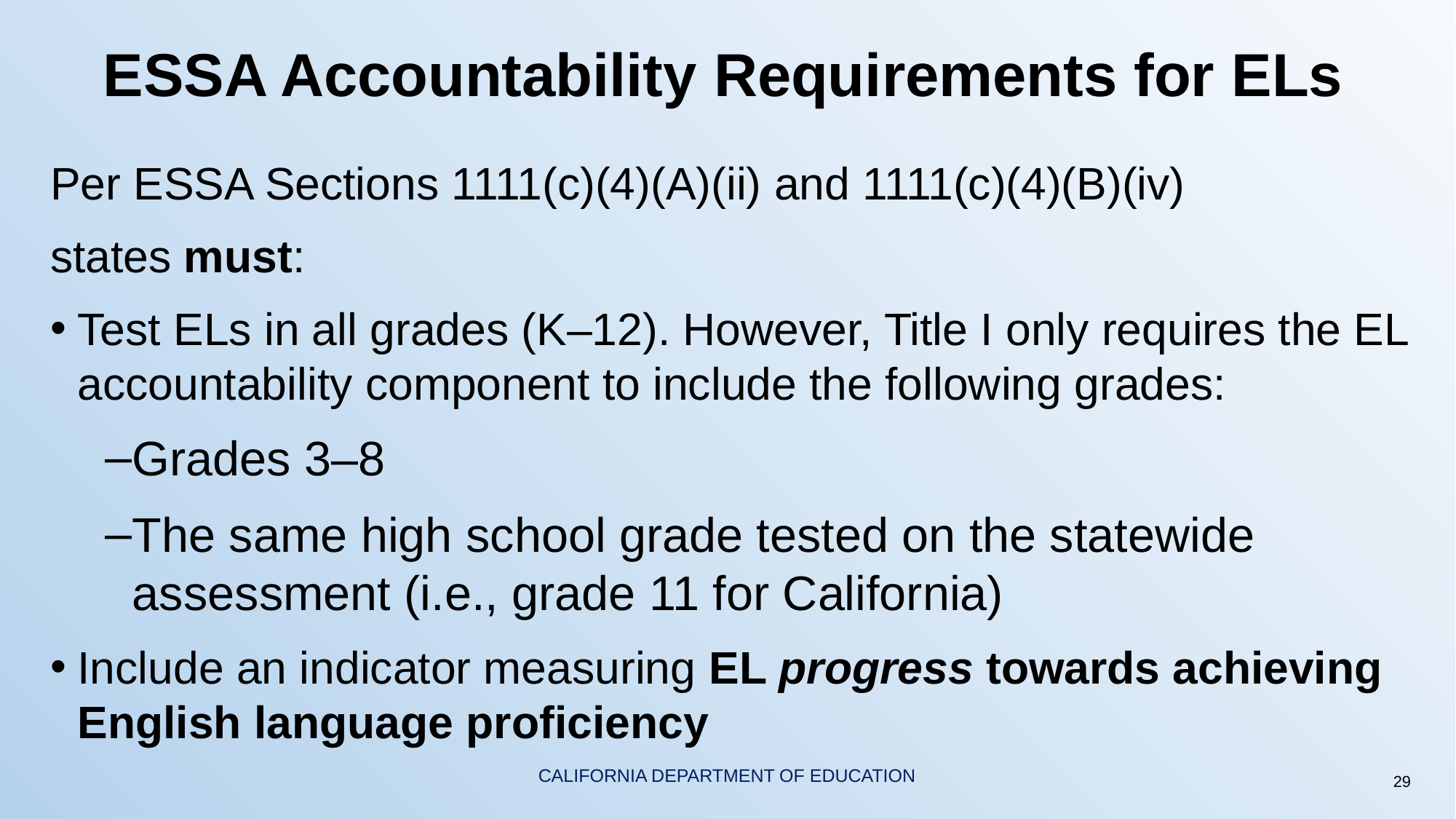

# ESSA Accountability Requirements for ELs
Per ESSA Sections 1111(c)(4)(A)(ii) and 1111(c)(4)(B)(iv)
states must:
Test ELs in all grades (K–12). However, Title I only requires the EL accountability component to include the following grades:
Grades 3–8
The same high school grade tested on the statewide assessment (i.e., grade 11 for California)
Include an indicator measuring EL progress towards achieving English language proficiency
29